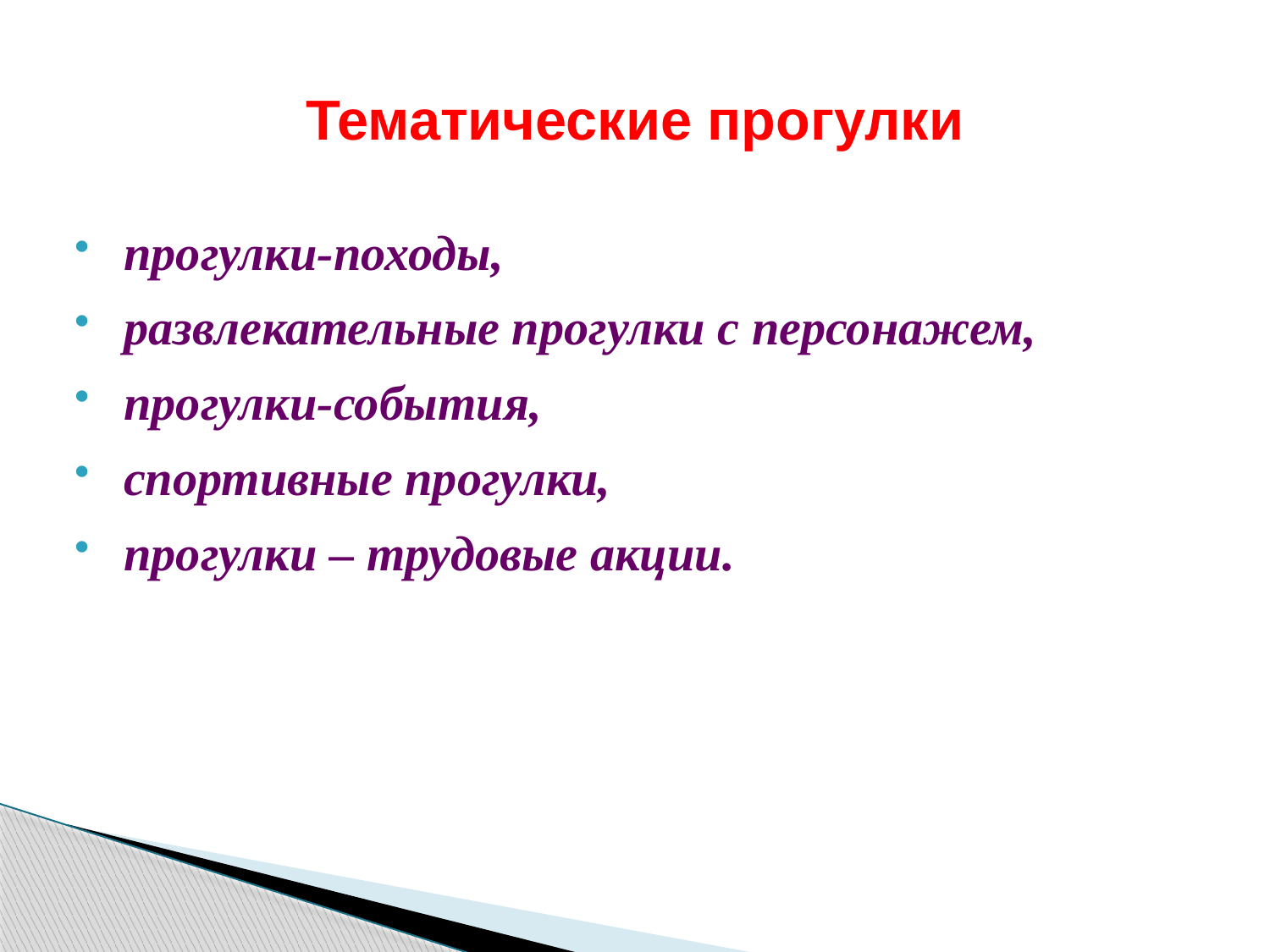

# Тематические прогулки
прогулки-походы,
развлекательные прогулки с персонажем,
прогулки-события,
спортивные прогулки,
прогулки – трудовые акции.